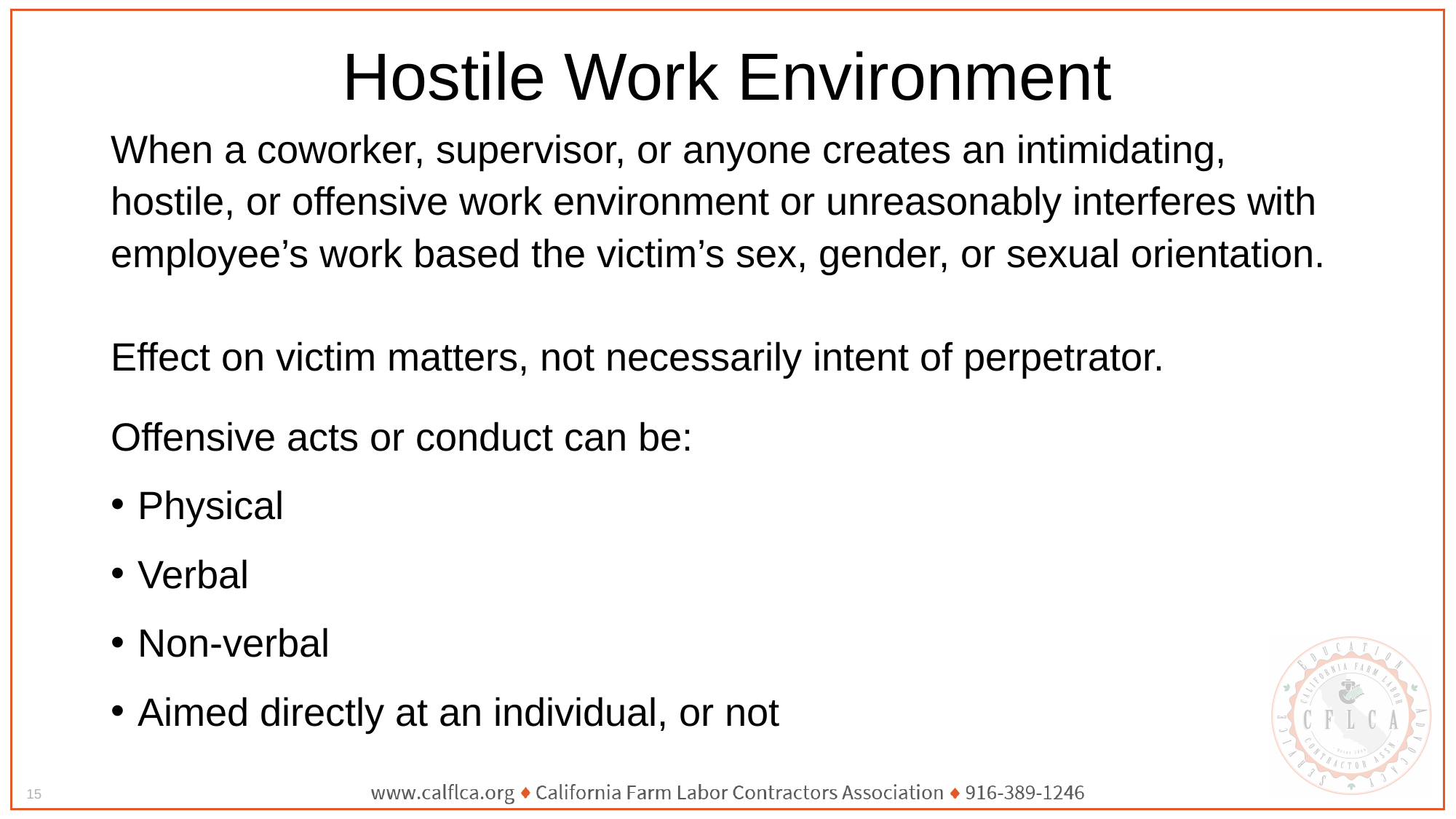

# Hostile Work Environment
When a coworker, supervisor, or anyone creates an intimidating, hostile, or offensive work environment or unreasonably interferes with employee’s work based the victim’s sex, gender, or sexual orientation.

Effect on victim matters, not necessarily intent of perpetrator.

Offensive acts or conduct can be:
Physical
Verbal
Non-verbal
Aimed directly at an individual, or not
15